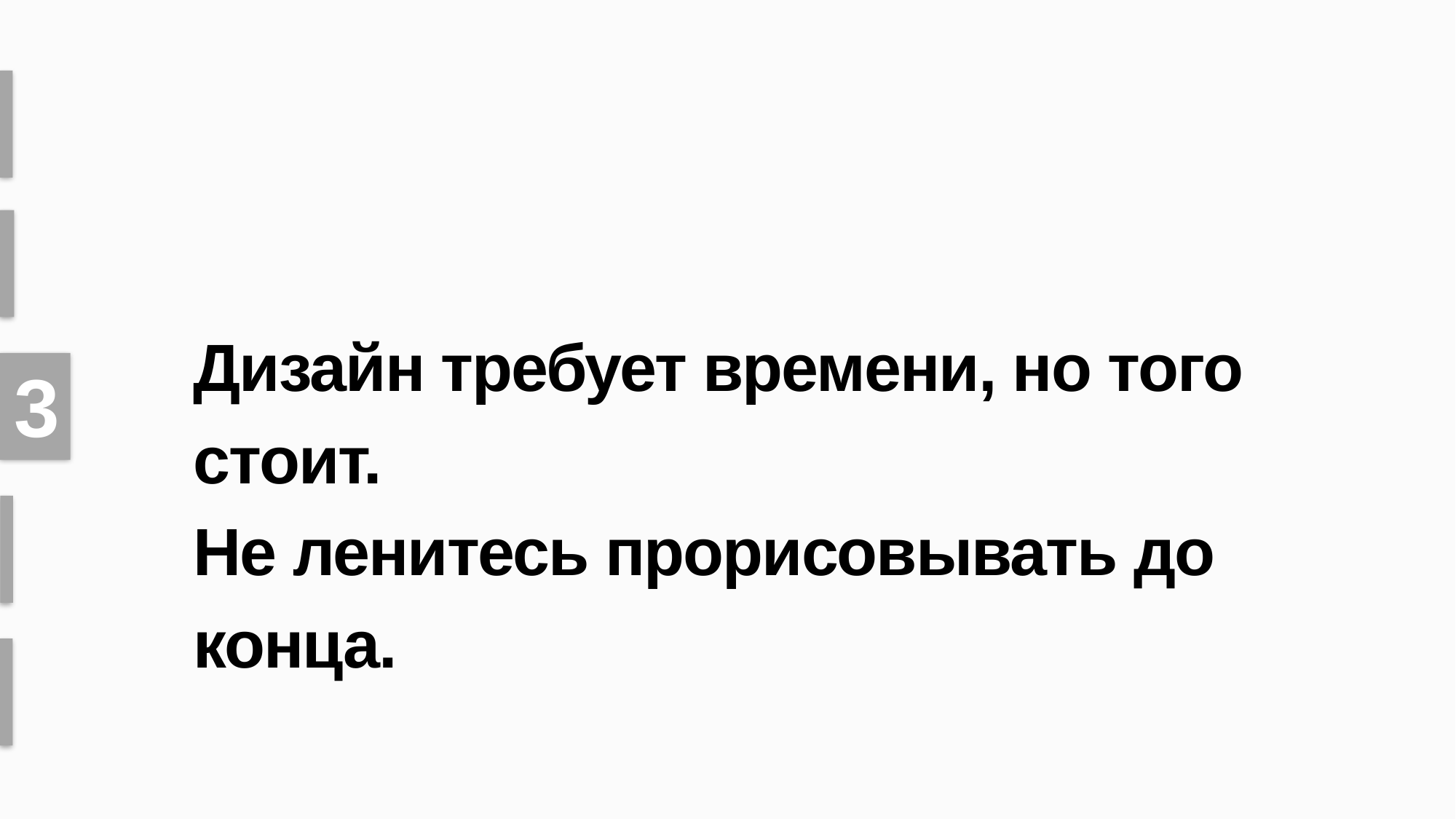

# Дизайн требует времени, но того стоит. Не ленитесь прорисовывать до конца.

3